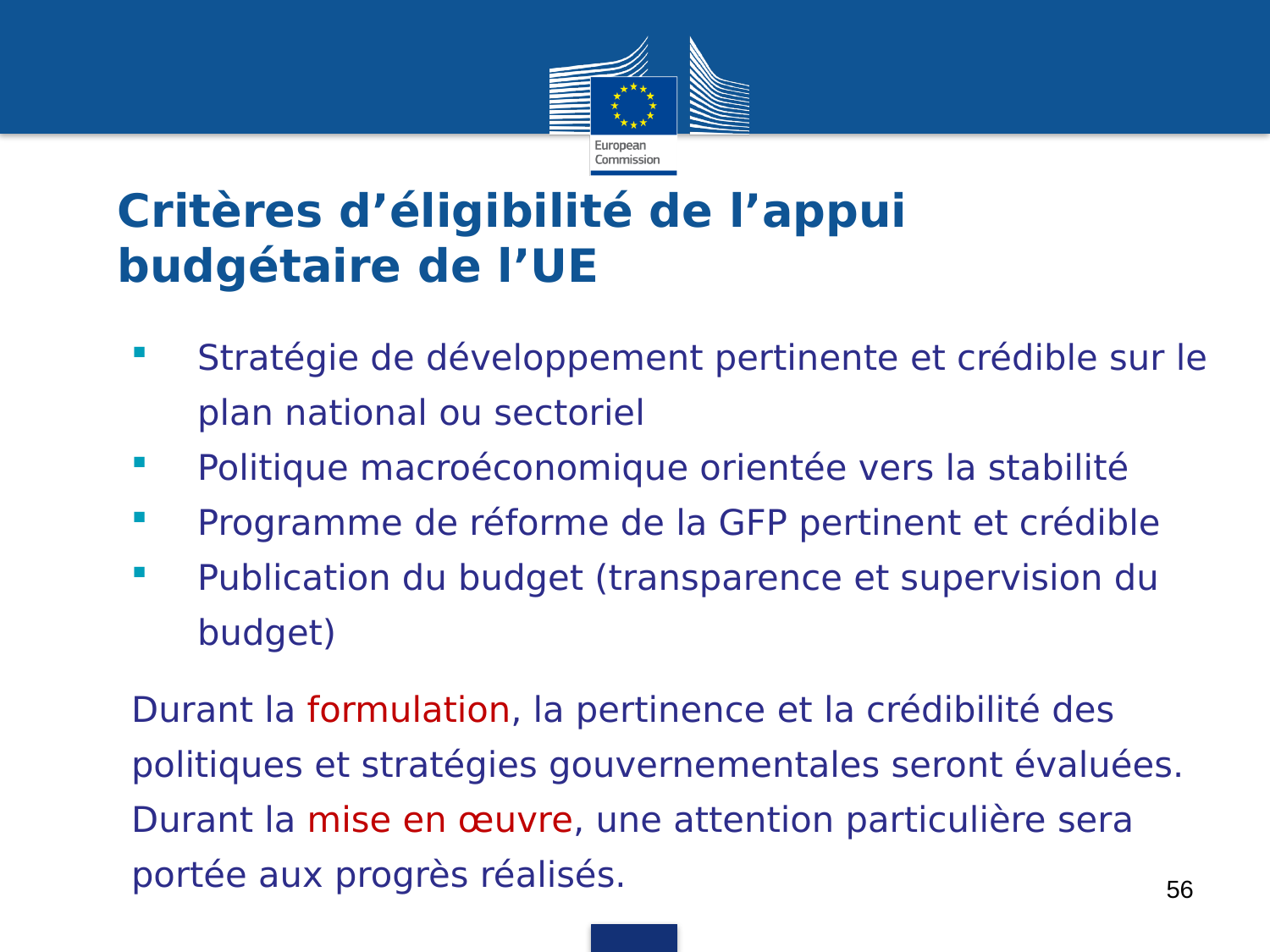

# Critères d’éligibilité de l’appui budgétaire de l’UE
Stratégie de développement pertinente et crédible sur le plan national ou sectoriel
Politique macroéconomique orientée vers la stabilité
Programme de réforme de la GFP pertinent et crédible
Publication du budget (transparence et supervision du budget)

Durant la formulation, la pertinence et la crédibilité des politiques et stratégies gouvernementales seront évaluées.
Durant la mise en œuvre, une attention particulière sera portée aux progrès réalisés.
56